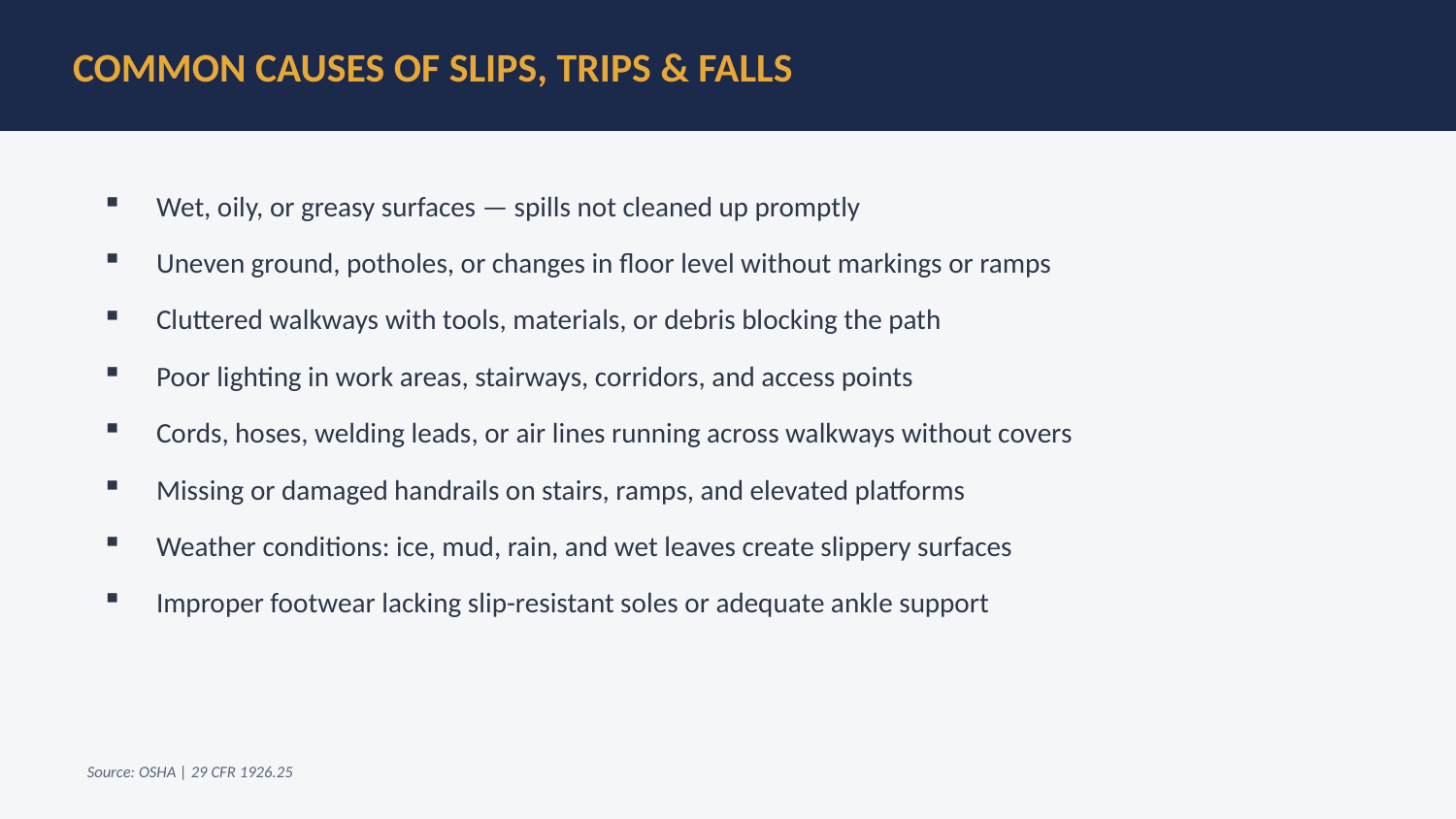

COMMON CAUSES OF SLIPS, TRIPS & FALLS
Wet, oily, or greasy surfaces — spills not cleaned up promptly
Uneven ground, potholes, or changes in floor level without markings or ramps
Cluttered walkways with tools, materials, or debris blocking the path
Poor lighting in work areas, stairways, corridors, and access points
Cords, hoses, welding leads, or air lines running across walkways without covers
Missing or damaged handrails on stairs, ramps, and elevated platforms
Weather conditions: ice, mud, rain, and wet leaves create slippery surfaces
Improper footwear lacking slip-resistant soles or adequate ankle support
Source: OSHA | 29 CFR 1926.25